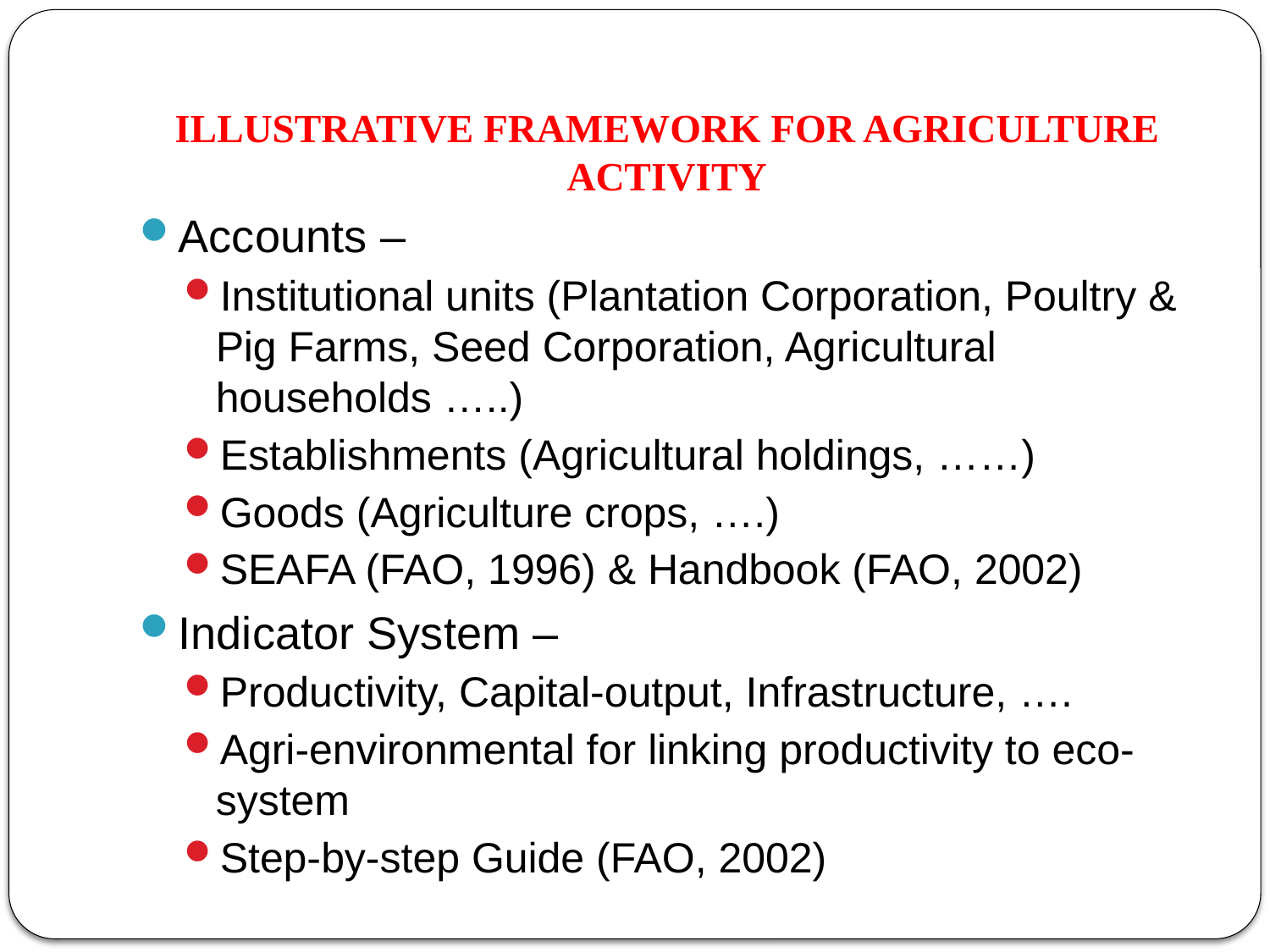

# ILLUSTRATIVE FRAMEWORK FOR AGRICULTURE ACTIVITY
Accounts –
Institutional units (Plantation Corporation, Poultry & Pig Farms, Seed Corporation, Agricultural households …..)
Establishments (Agricultural holdings, ……)
Goods (Agriculture crops, ….)
SEAFA (FAO, 1996) & Handbook (FAO, 2002)
Indicator System –
Productivity, Capital-output, Infrastructure, ….
Agri-environmental for linking productivity to eco-system
Step-by-step Guide (FAO, 2002)